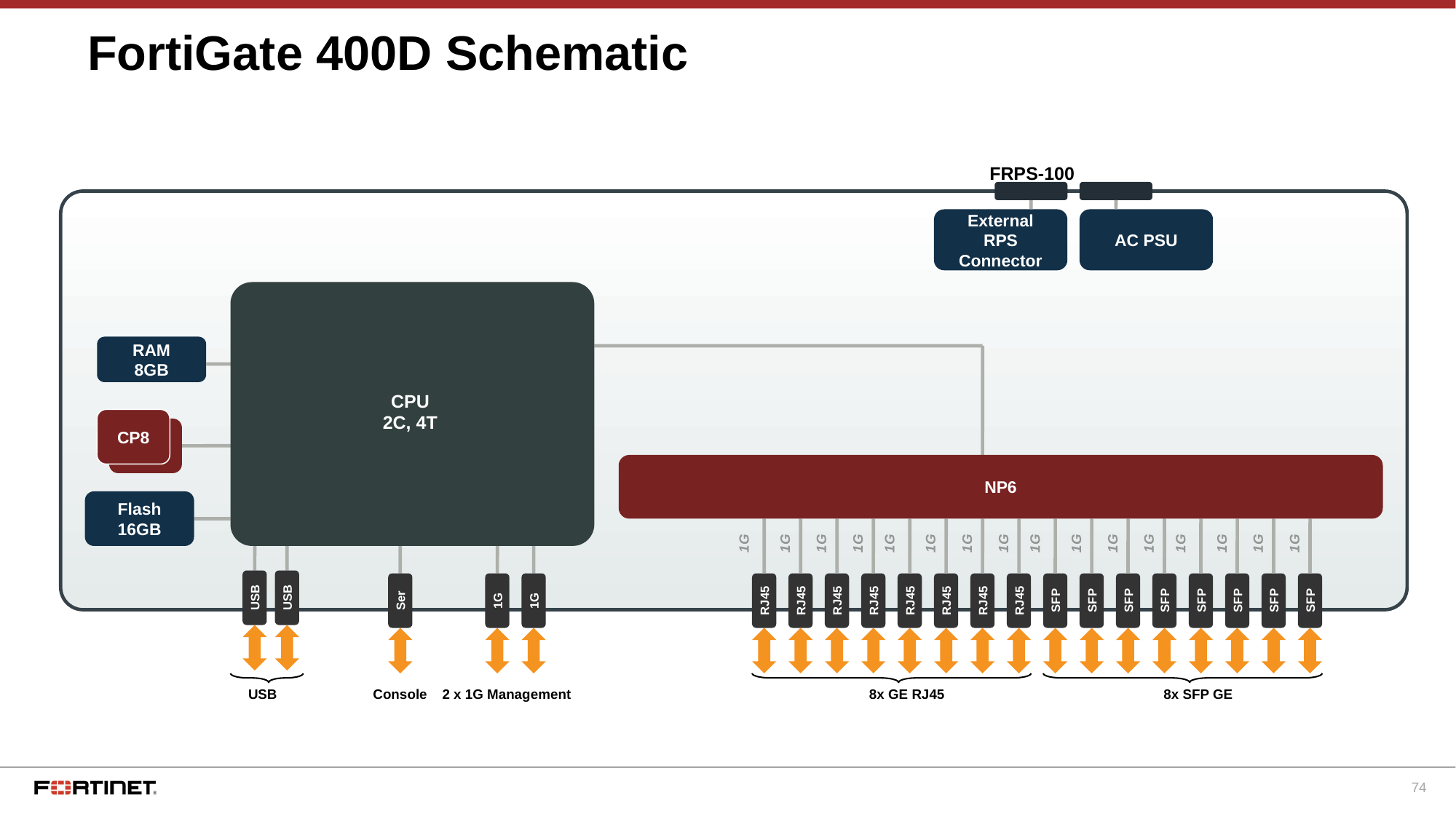

# FortiGate 400D Schematic
FRPS-100

External RPS Connector
AC PSU

RAM
8GB

CPU
2C, 4T
CP8
CP8

NP6
Flash
16GB
Intel Core i7

1G
1G
1G
1G
1G
1G
1G
1G
1G
1G
1G
1G
1G
1G
1G
1G

USB
USB
Ser
1G
1G
RJ45
RJ45
RJ45
RJ45
RJ45
RJ45
RJ45
RJ45
SFP
SFP
SFP
SFP
SFP
SFP
SFP
SFP

USB
Console
2 x 1G Management
8x GE RJ45
8x SFP GE